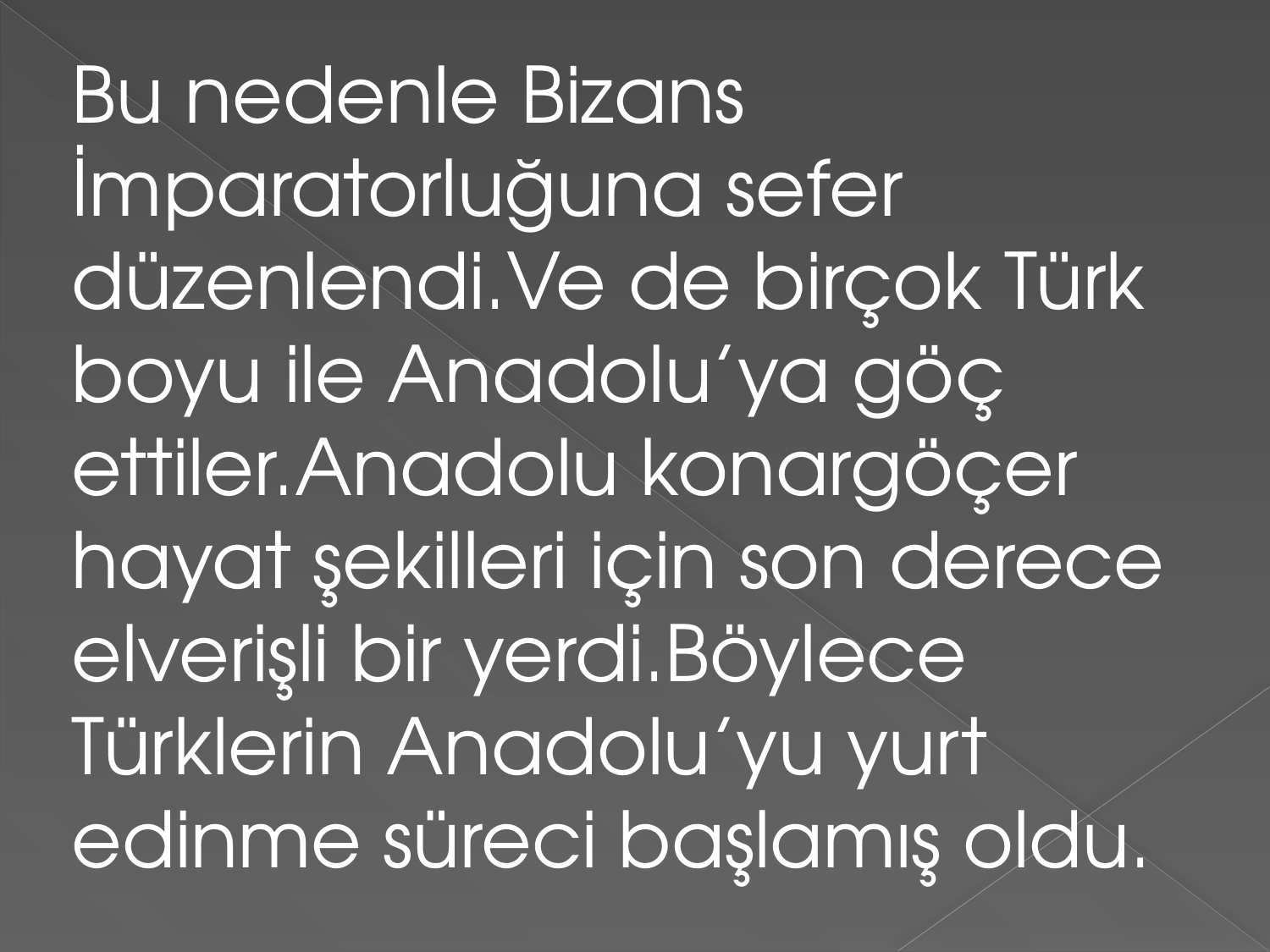

Bu nedenle Bizans İmparatorluğuna sefer düzenlendi.Ve de birçok Türk boyu ile Anadolu’ya göç ettiler.Anadolu konargöçer hayat şekilleri için son derece elverişli bir yerdi.Böylece Türklerin Anadolu’yu yurt edinme süreci başlamış oldu.